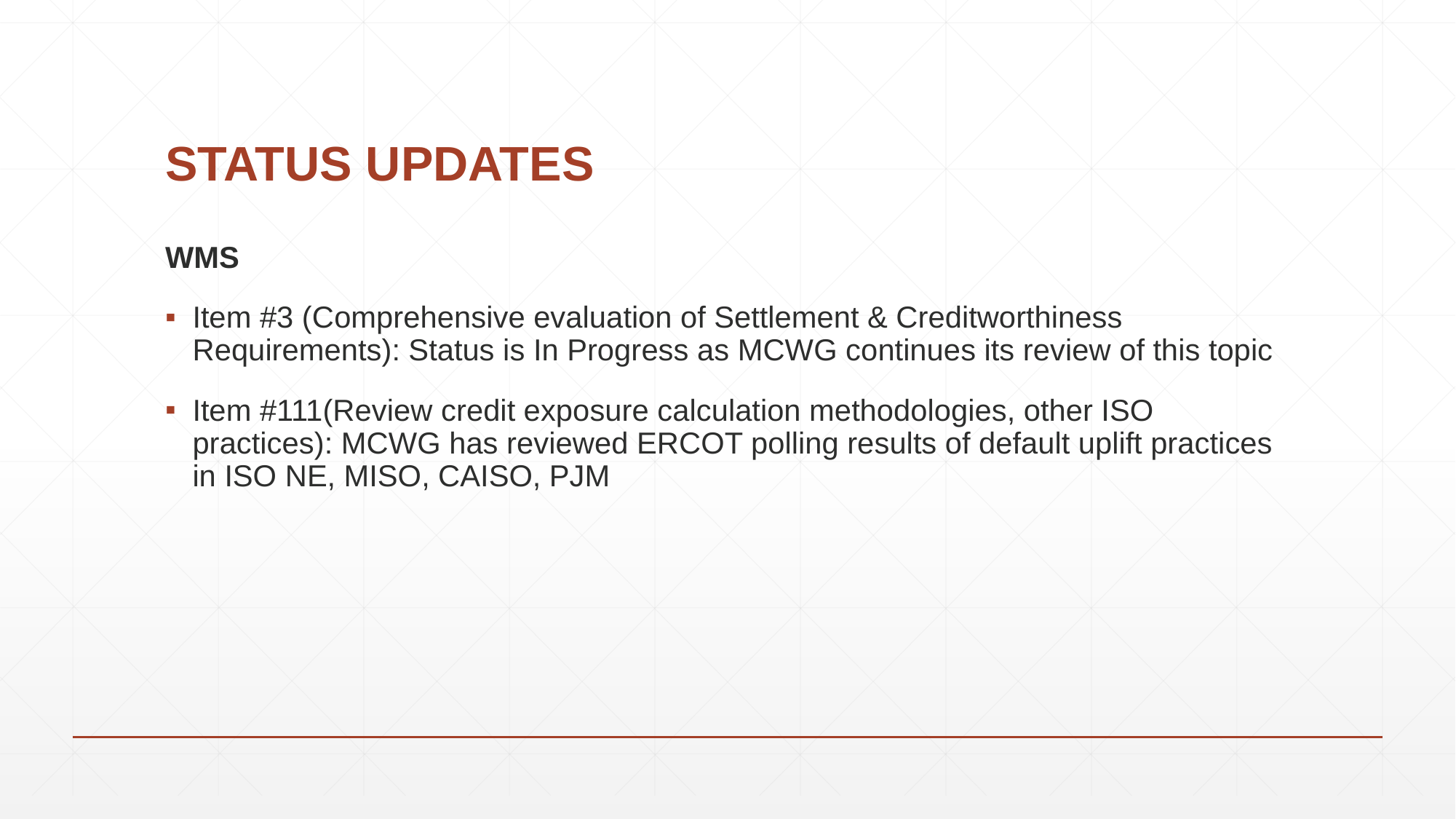

# STATUS UPDATES
WMS
Item #3 (Comprehensive evaluation of Settlement & Creditworthiness Requirements): Status is In Progress as MCWG continues its review of this topic
Item #111(Review credit exposure calculation methodologies, other ISO practices): MCWG has reviewed ERCOT polling results of default uplift practices in ISO NE, MISO, CAISO, PJM